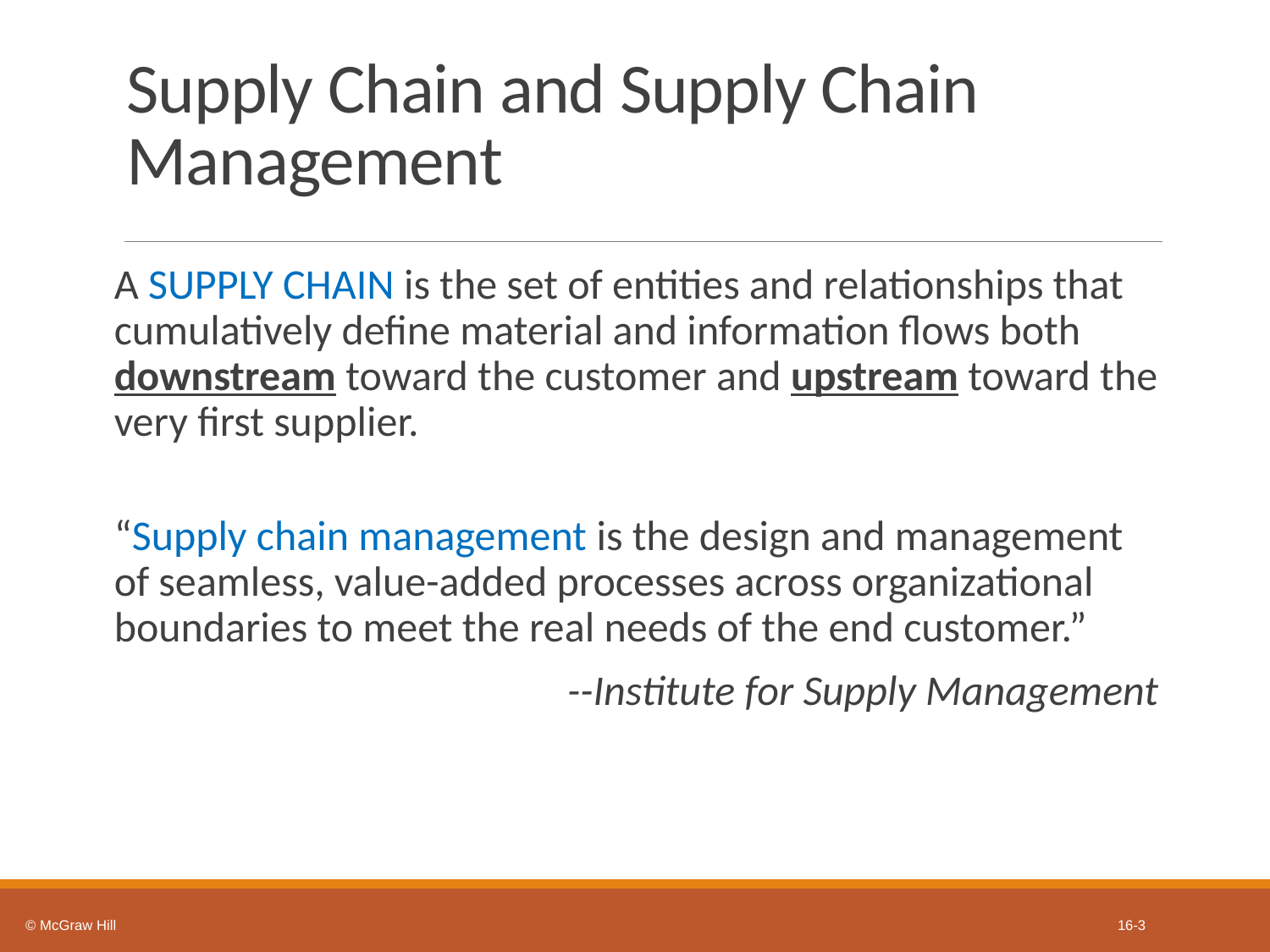

# Supply Chain and Supply Chain Management
A SUPPLY CHAIN is the set of entities and relationships that cumulatively define material and information flows both downstream toward the customer and upstream toward the very first supplier.
“Supply chain management is the design and management of seamless, value-added processes across organizational boundaries to meet the real needs of the end customer.”
--Institute for Supply Management